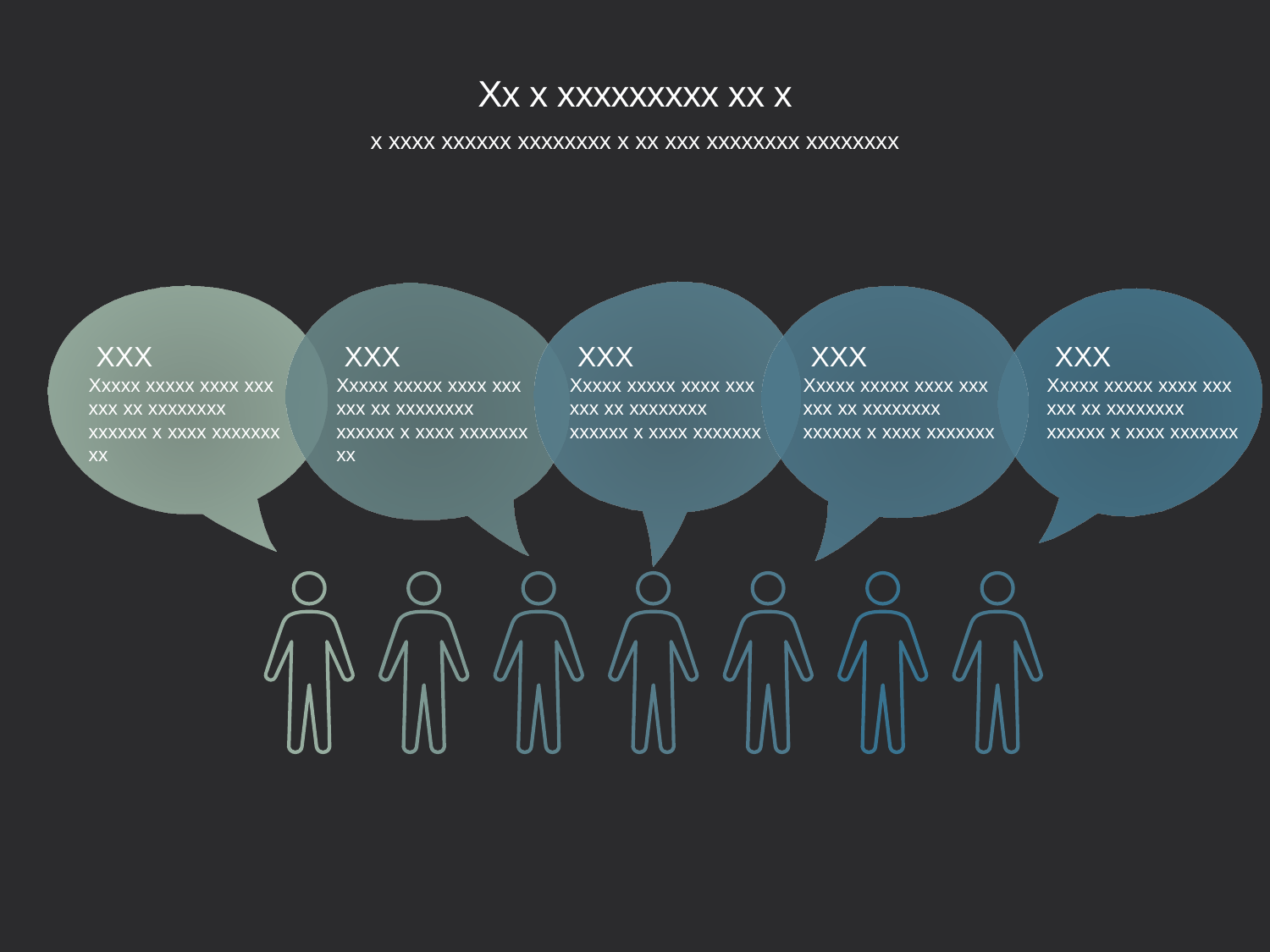

# Xx x xxxxxxxxx xx x
x xxxx xxxxxx xxxxxxxx x xx xxx xxxxxxxx xxxxxxxx

 XXX
Xxxxx xxxxx xxxx xxx xxx xx xxxxxxxx xxxxxx x xxxx xxxxxxx xx
 XXX
Xxxxx xxxxx xxxx xxx xxx xx xxxxxxxx xxxxxx x xxxx xxxxxxx xx
 XXX
Xxxxx xxxxx xxxx xxx xxx xx xxxxxxxx xxxxxx x xxxx xxxxxxx
 XXX
Xxxxx xxxxx xxxx xxx xxx xx xxxxxxxx xxxxxx x xxxx xxxxxxx
 XXX
Xxxxx xxxxx xxxx xxx xxx xx xxxxxxxx xxxxxx x xxxx xxxxxxx